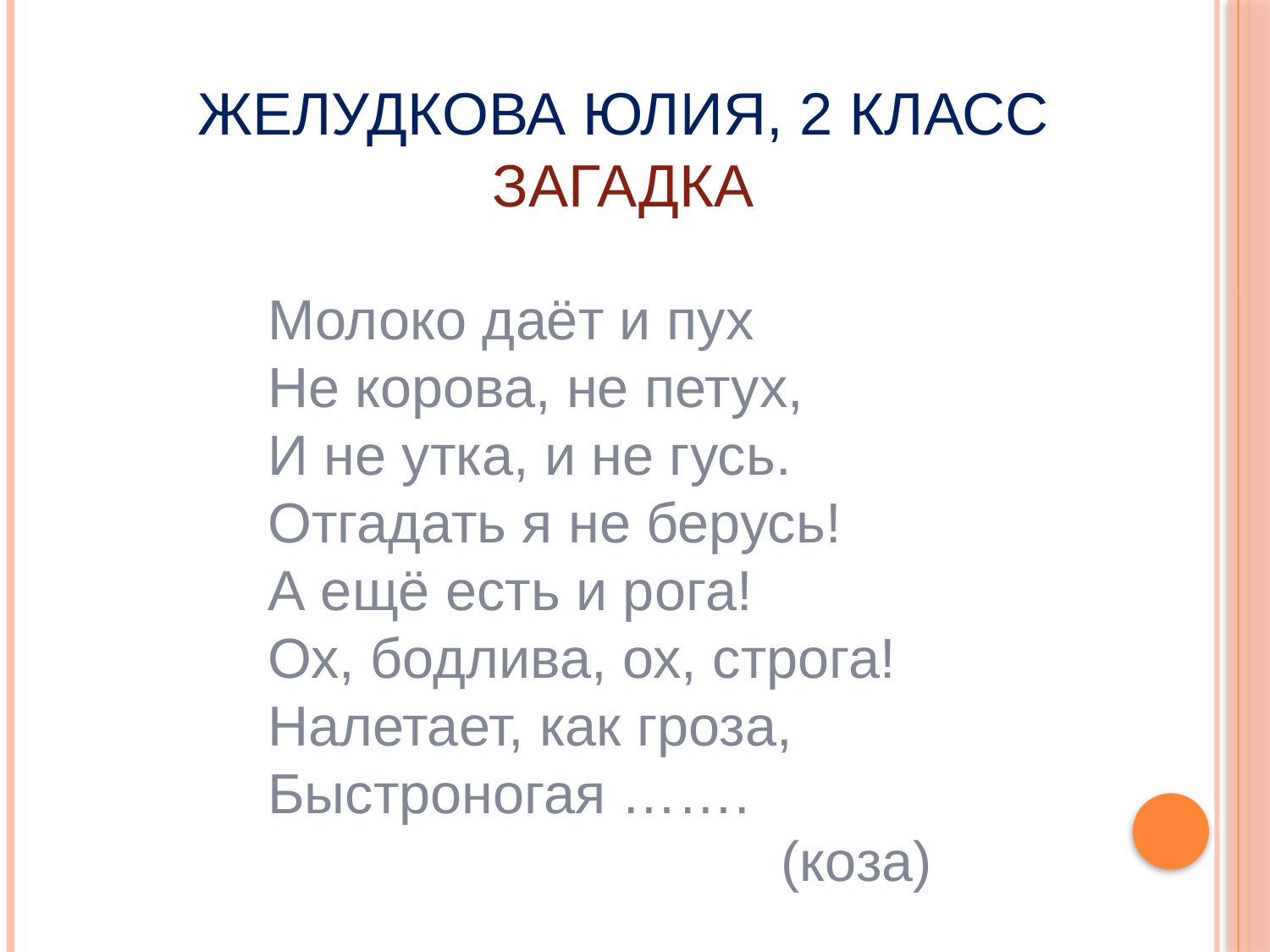

# Желудкова Юлия, 2 класс Загадка
Молоко даёт и пух
Не корова, не петух,
И не утка, и не гусь.
Отгадать я не берусь!
А ещё есть и рога!
Ох, бодлива, ох, строга!
Налетает, как гроза,
Быстроногая …….
(коза)